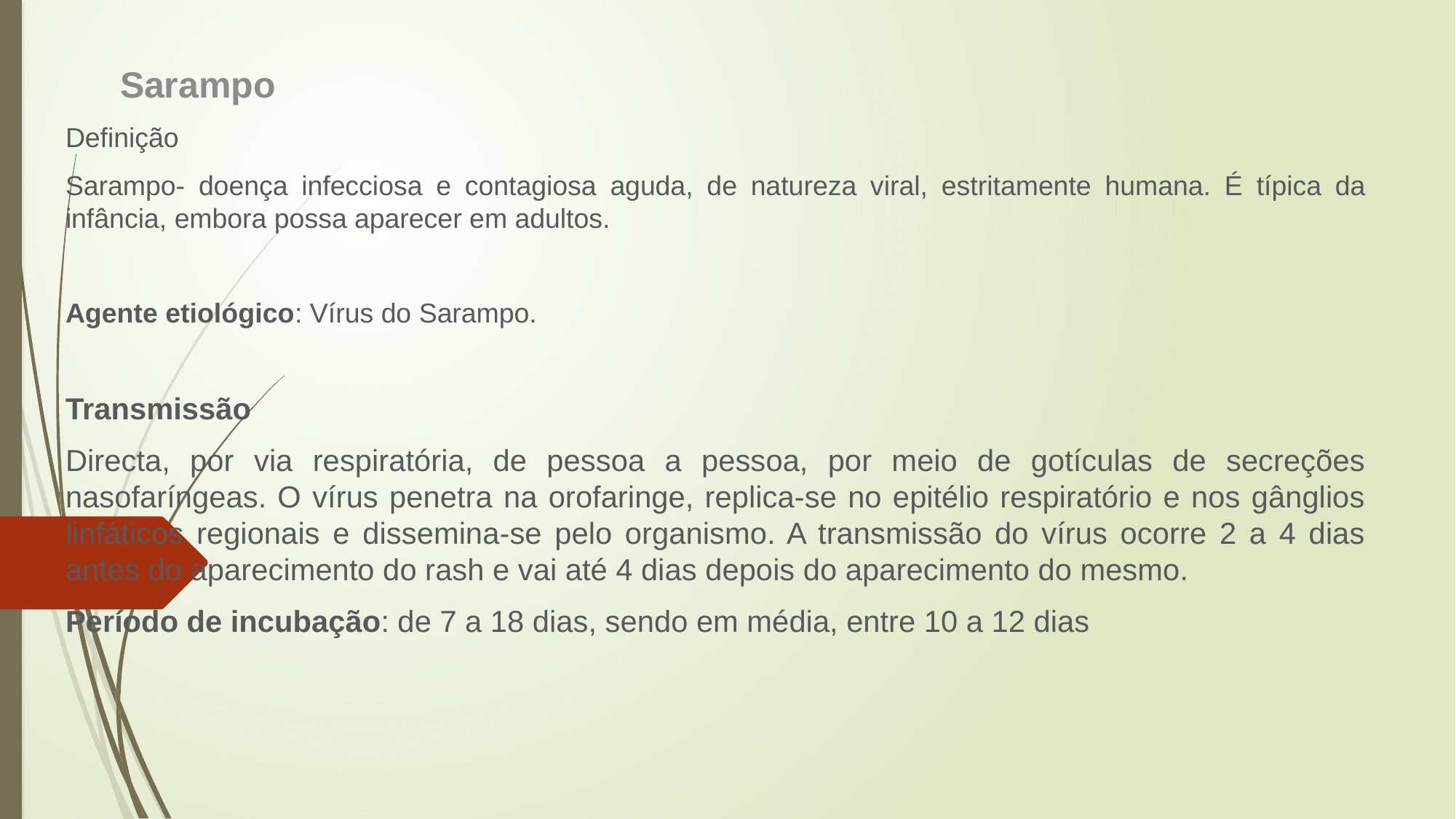

Sarampo
Definição
Sarampo- doença infecciosa e contagiosa aguda, de natureza viral, estritamente humana. É típica da infância, embora possa aparecer em adultos.

Agente etiológico: Vírus do Sarampo.

Transmissão
Directa, por via respiratória, de pessoa a pessoa, por meio de gotículas de secreções nasofaríngeas. O vírus penetra na orofaringe, replica-se no epitélio respiratório e nos gânglios linfáticos regionais e dissemina-se pelo organismo. A transmissão do vírus ocorre 2 a 4 dias antes do aparecimento do rash e vai até 4 dias depois do aparecimento do mesmo.
Período de incubação: de 7 a 18 dias, sendo em média, entre 10 a 12 dias